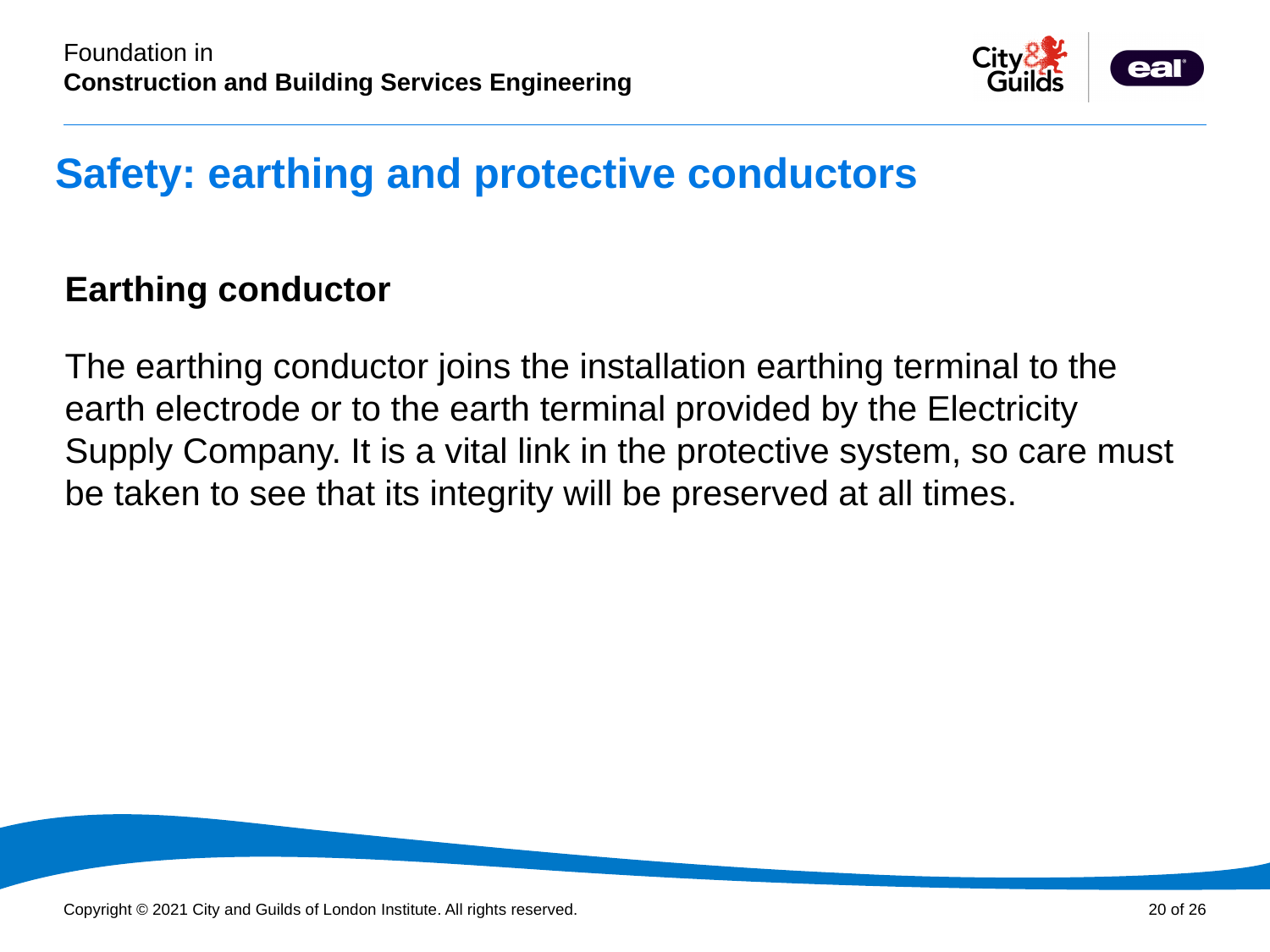

# Safety: earthing and protective conductors
Earthing conductor
The earthing conductor joins the installation earthing terminal to the earth electrode or to the earth terminal provided by the Electricity Supply Company. It is a vital link in the protective system, so care must be taken to see that its integrity will be preserved at all times.